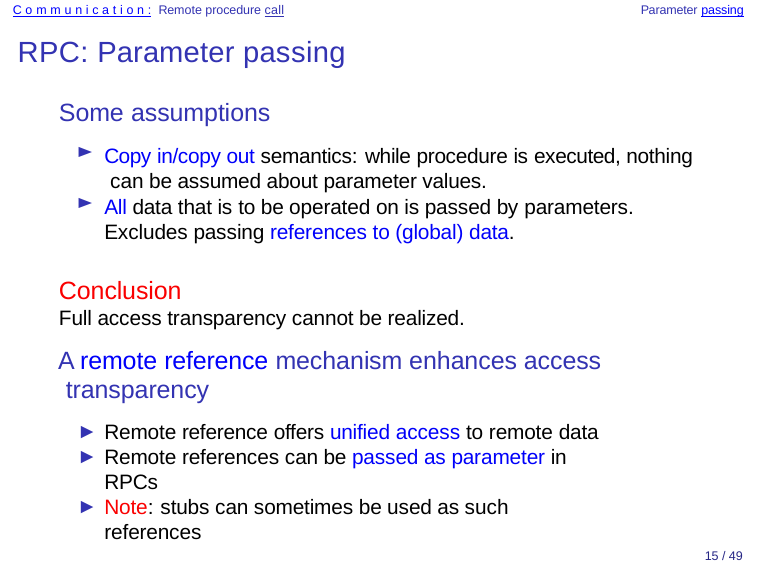

Communication: Remote procedure call	Parameter passing
# RPC: Parameter passing
Some assumptions
Copy in/copy out semantics: while procedure is executed, nothing  can be assumed about parameter values.
All data that is to be operated on is passed by parameters.  Excludes passing references to (global) data.

Conclusion
Full access transparency cannot be realized.
A remote reference mechanism enhances access  transparency
Remote reference offers unified access to remote data
Remote references can be passed as parameter in RPCs
Note: stubs can sometimes be used as such references
15 / 49